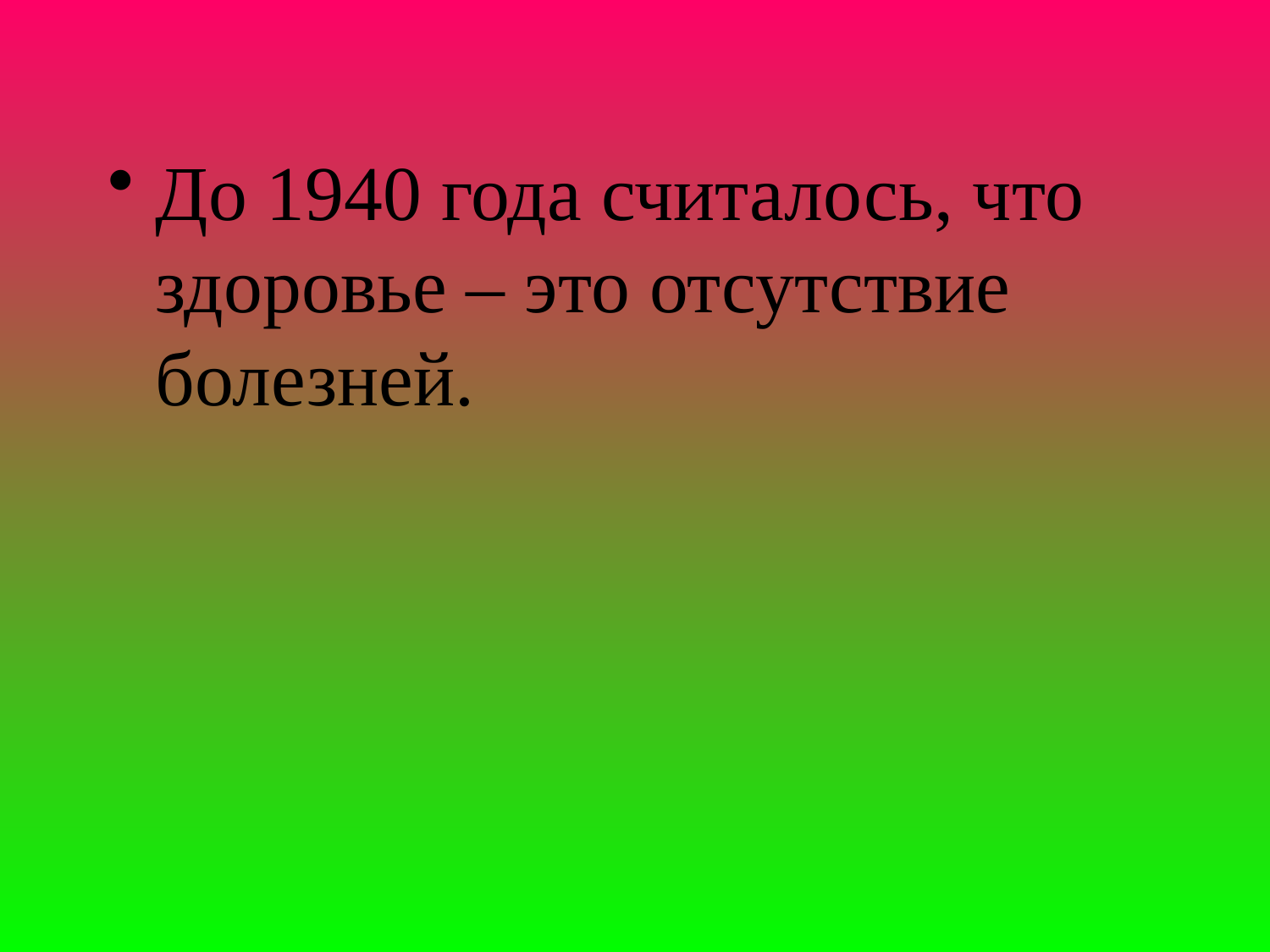

До 1940 года считалось, что здоровье – это отсутствие болезней.